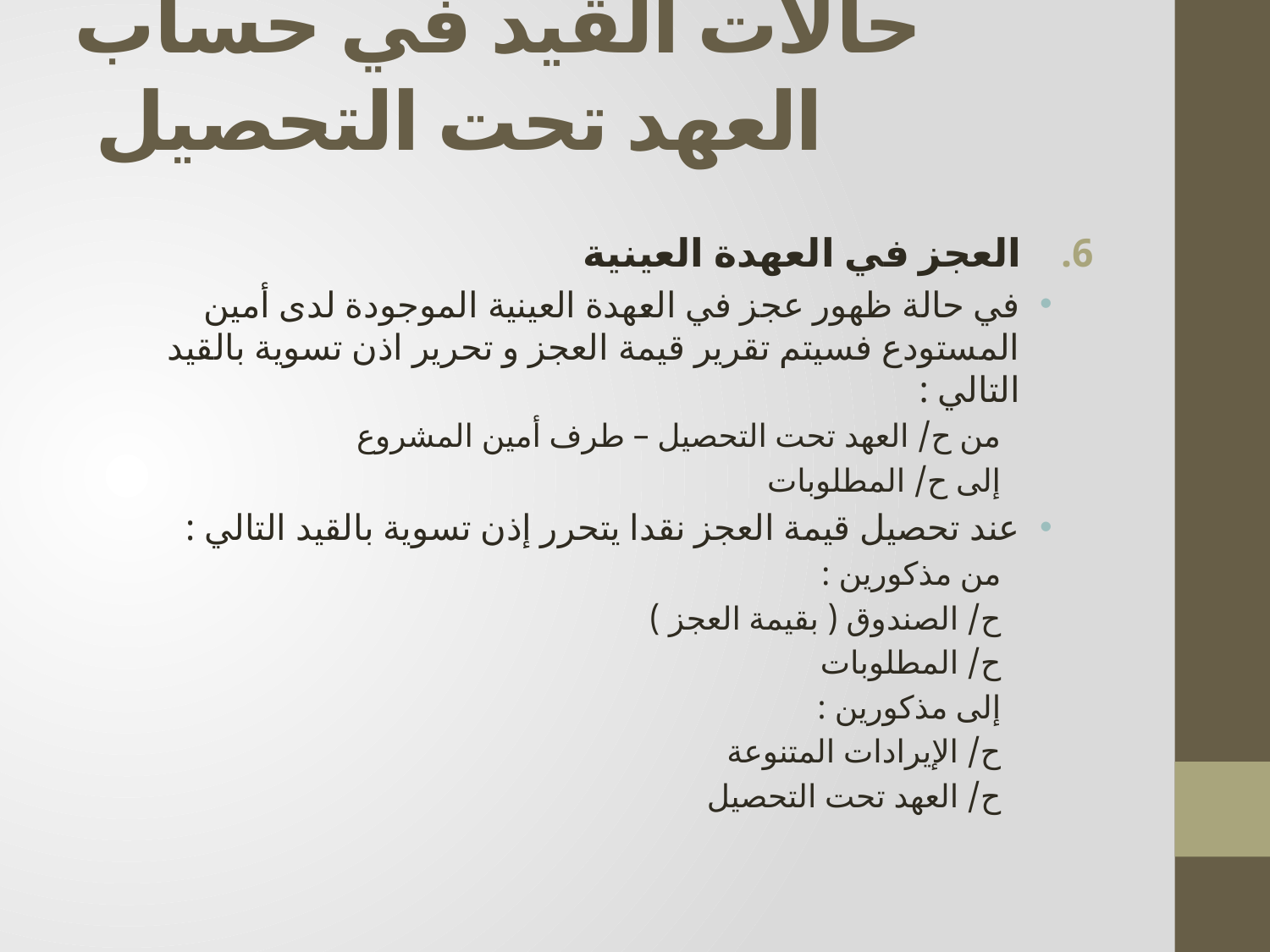

# حالات القيد في حساب العهد تحت التحصيل
العجز في العهدة العينية
في حالة ظهور عجز في العهدة العينية الموجودة لدى أمين المستودع فسيتم تقرير قيمة العجز و تحرير اذن تسوية بالقيد التالي :
من ح/ العهد تحت التحصيل – طرف أمين المشروع
إلى ح/ المطلوبات
عند تحصيل قيمة العجز نقدا يتحرر إذن تسوية بالقيد التالي :
من مذكورين :
ح/ الصندوق ( بقيمة العجز )
ح/ المطلوبات
إلى مذكورين :
ح/ الإيرادات المتنوعة
ح/ العهد تحت التحصيل